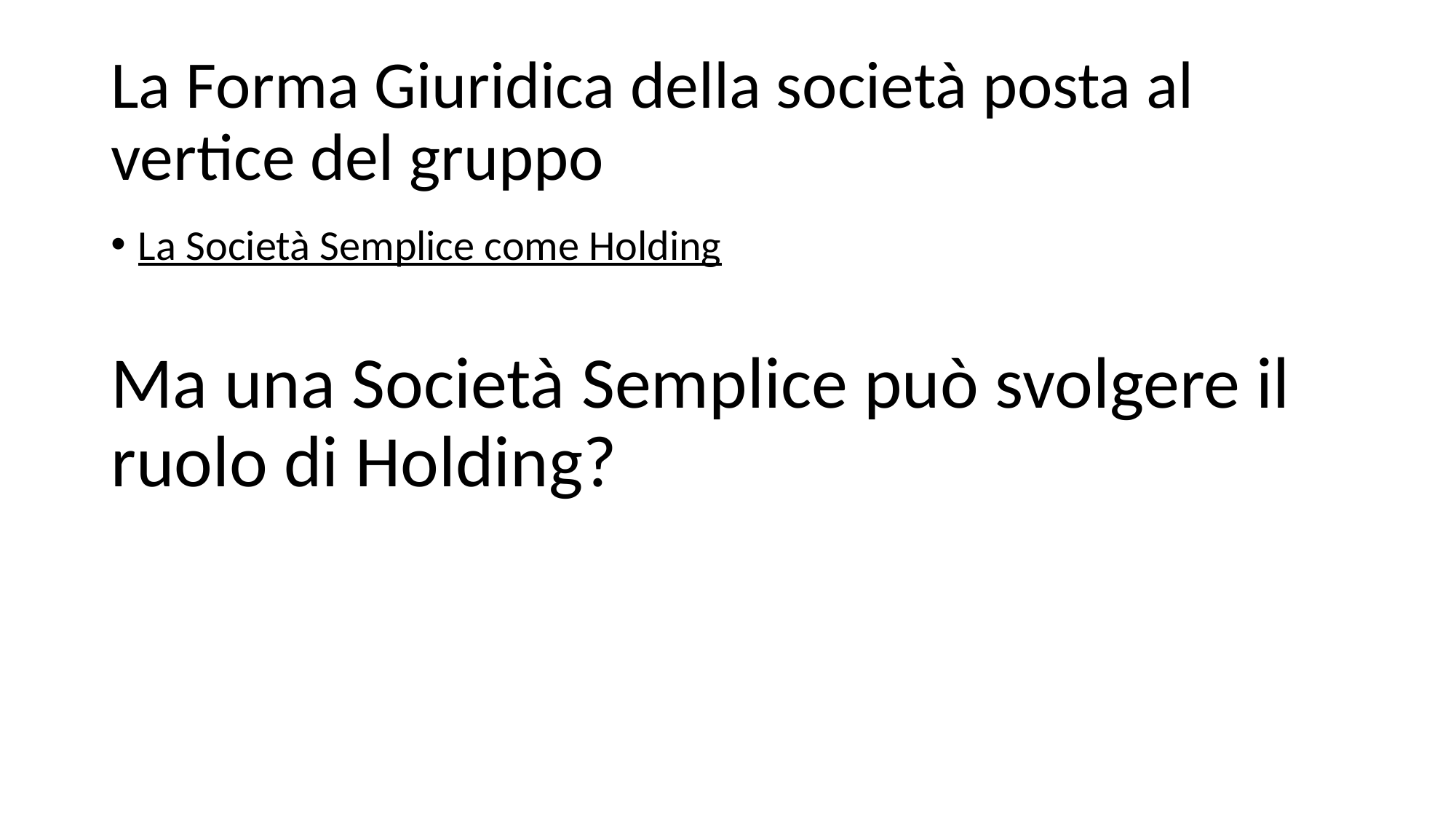

# La Forma Giuridica della società posta al vertice del gruppo
La Società Semplice come Holding

Ma una Società Semplice può svolgere il ruolo di Holding?